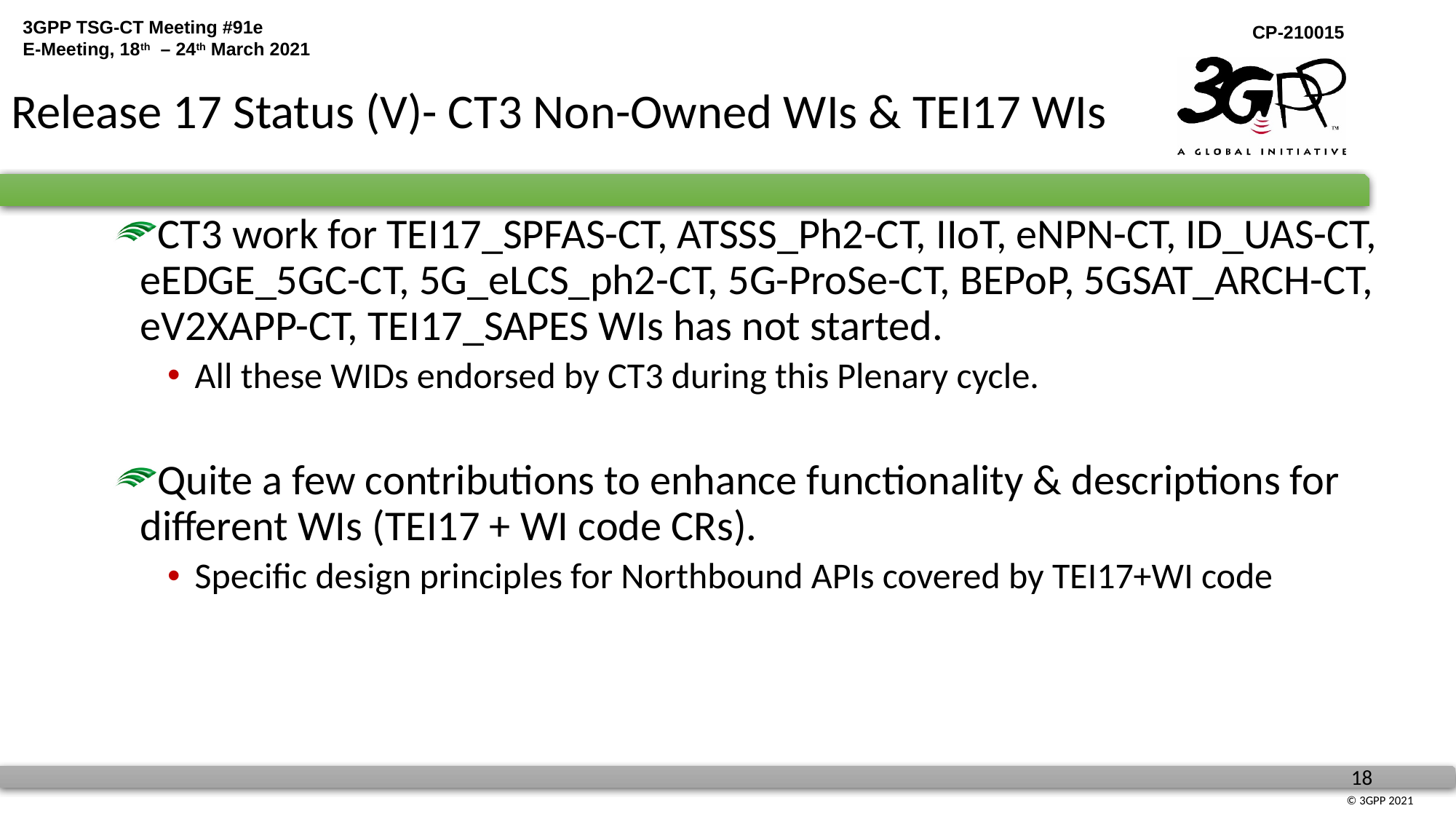

# Release 17 Status (V)- CT3 Non-Owned WIs & TEI17 WIs
CT3 work for TEI17_SPFAS-CT, ATSSS_Ph2-CT, IIoT, eNPN-CT, ID_UAS-CT, eEDGE_5GC-CT, 5G_eLCS_ph2-CT, 5G-ProSe-CT, BEPoP, 5GSAT_ARCH-CT, eV2XAPP-CT, TEI17_SAPES WIs has not started.
All these WIDs endorsed by CT3 during this Plenary cycle.

Quite a few contributions to enhance functionality & descriptions for different WIs (TEI17 + WI code CRs).
Specific design principles for Northbound APIs covered by TEI17+WI code